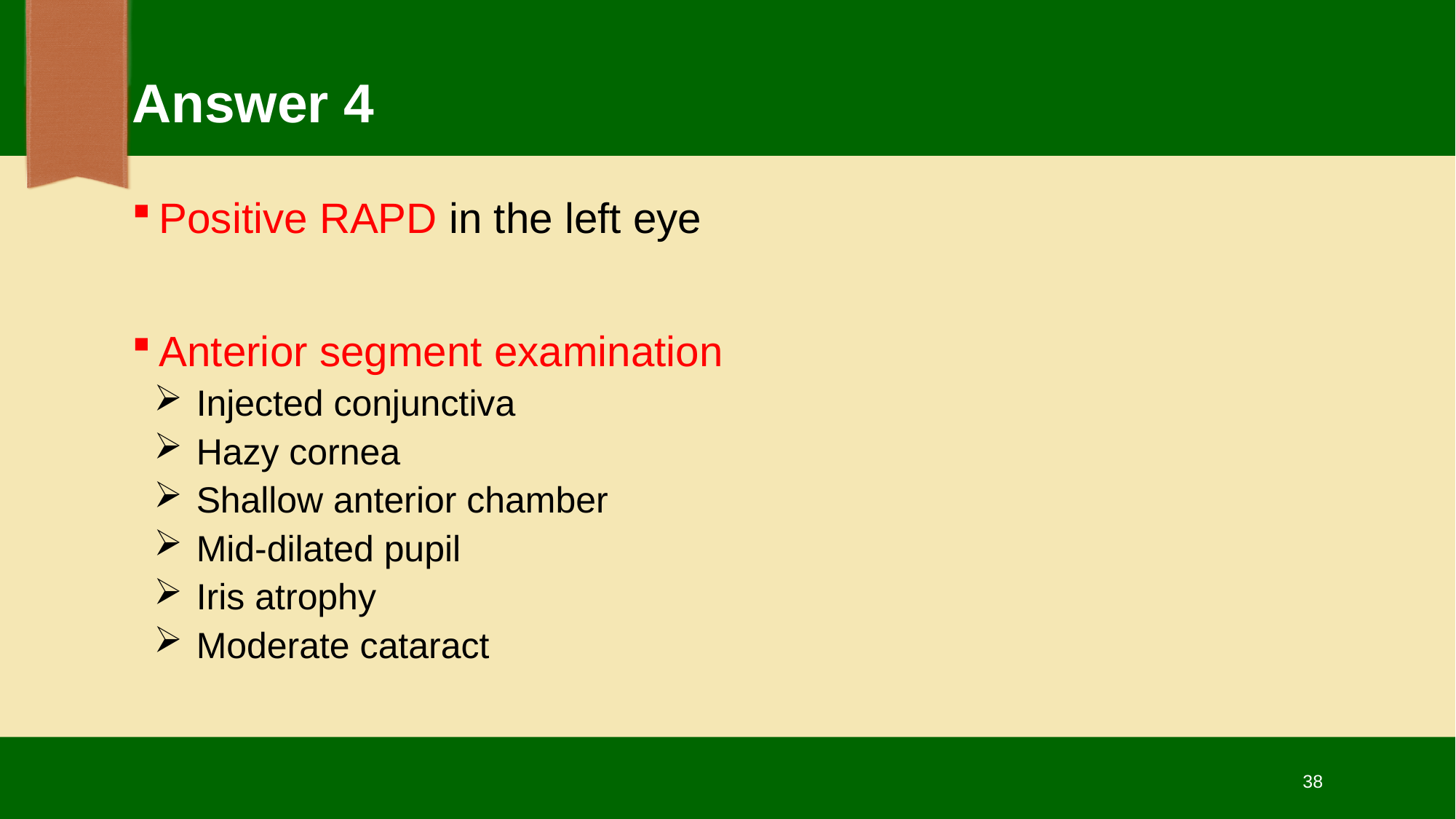

# Answer 4
Positive RAPD in the left eye

Anterior segment examination
Injected conjunctiva
Hazy cornea
Shallow anterior chamber
Mid-dilated pupil
Iris atrophy
Moderate cataract

38